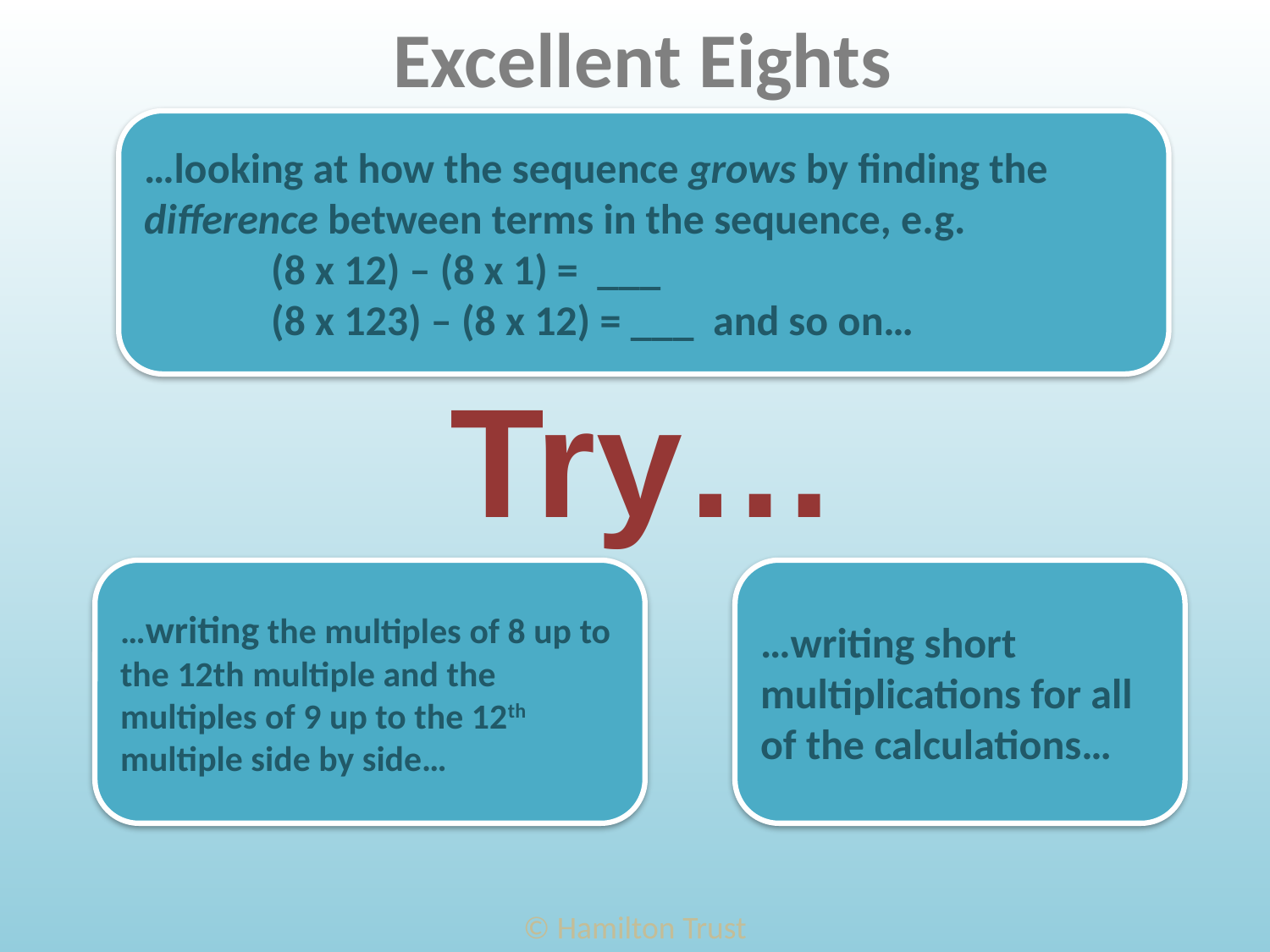

Excellent Eights
…looking at how the sequence grows by finding the difference between terms in the sequence, e.g.
	(8 x 12) – (8 x 1) =  ___
	(8 x 123) – (8 x 12) = ___  and so on…
Try…
…writing short multiplications for all of the calculations…
…writing the multiples of 8 up to the 12th multiple and the multiples of 9 up to the 12th multiple side by side…
© Hamilton Trust